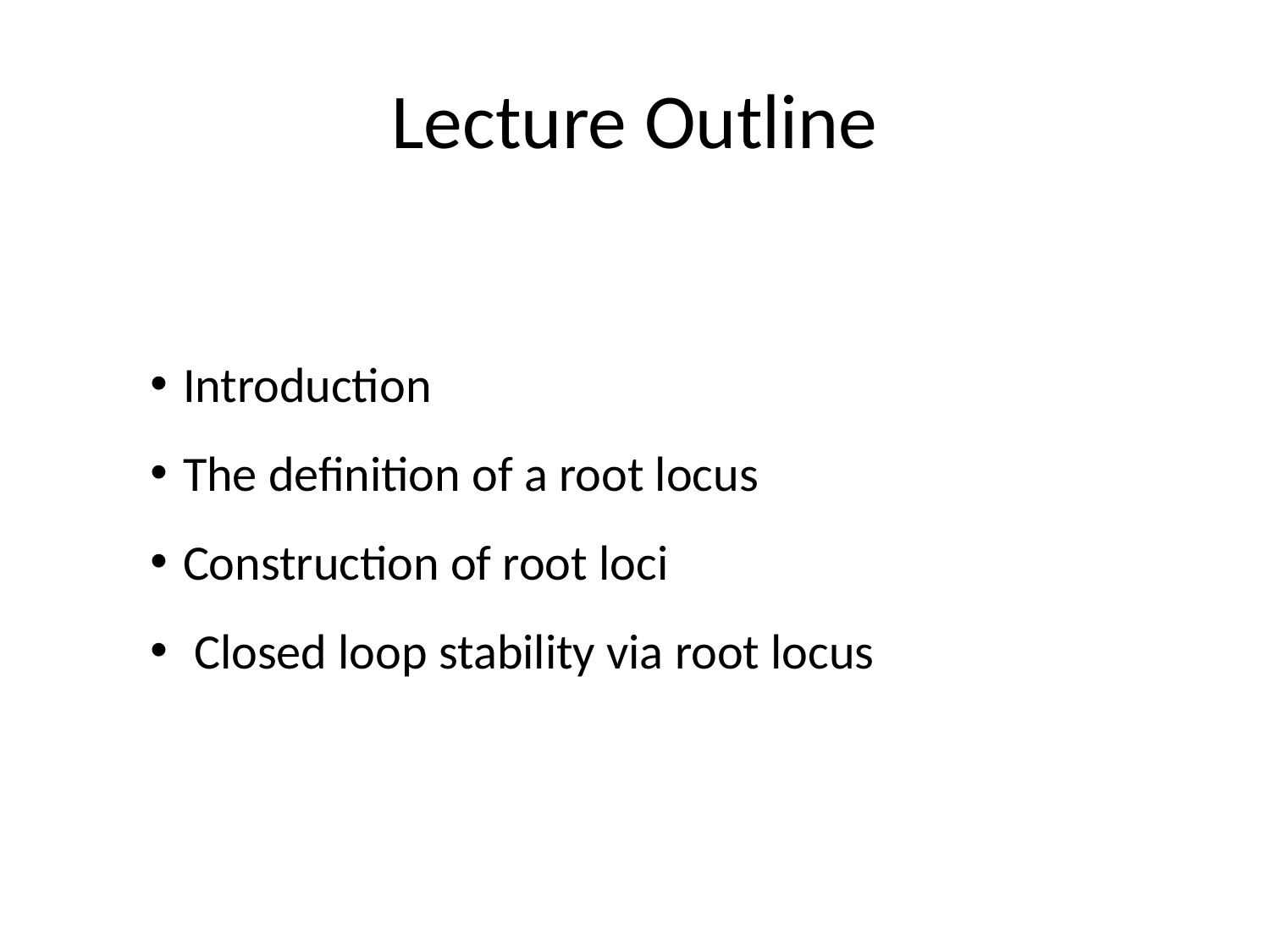

# Lecture Outline
Introduction
The definition of a root locus
Construction of root loci
 Closed loop stability via root locus